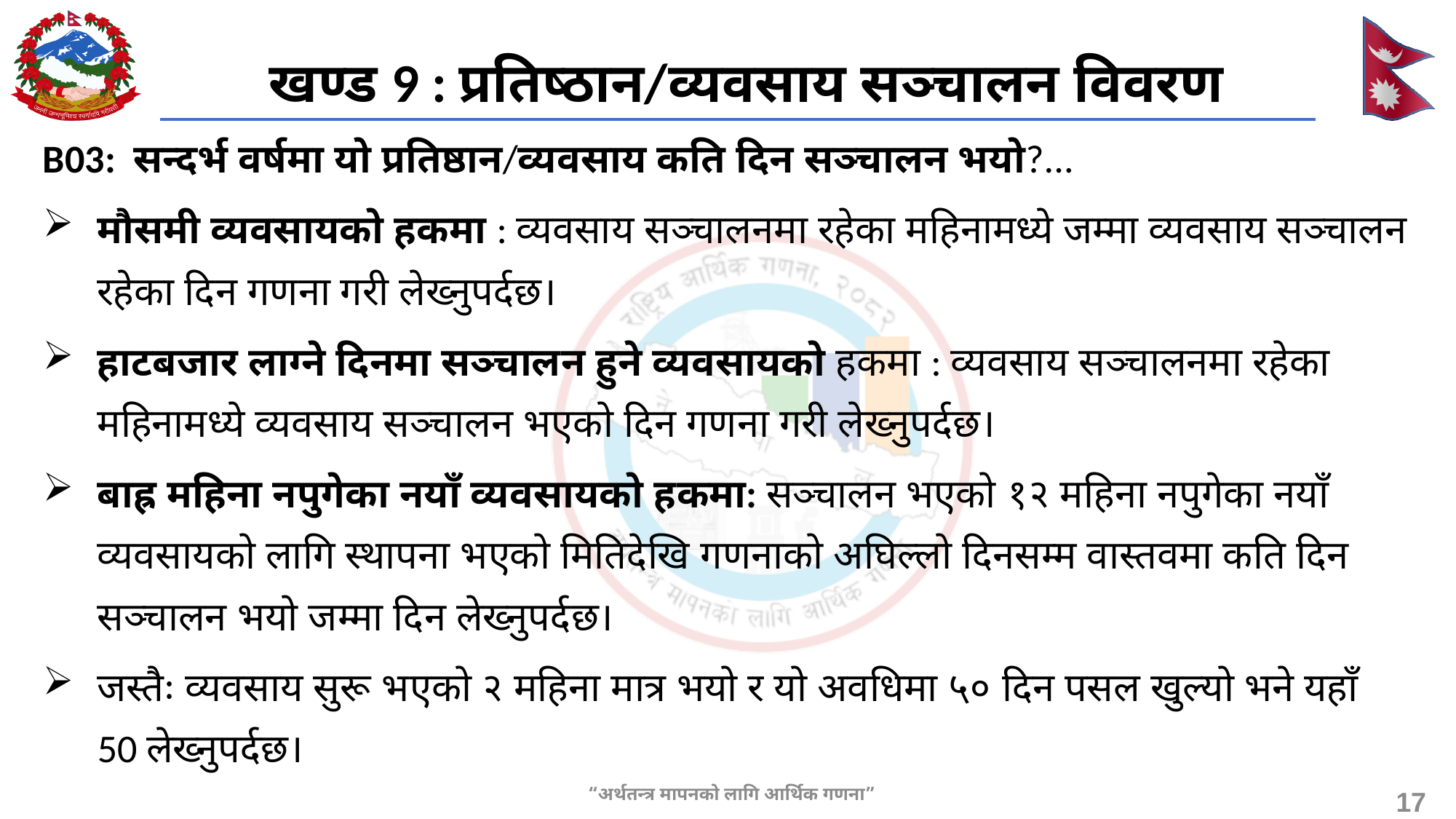

खण्ड 9 : प्रतिष्ठान/व्यवसाय सञ्चालन विवरण
B03:  सन्दर्भ वर्षमा यो प्रतिष्ठान/व्यवसाय कति दिन सञ्चालन भयो?...
मौसमी व्यवसायको हकमा : व्यवसाय सञ्चालनमा रहेका महिनामध्ये जम्मा व्यवसाय सञ्चालन रहेका दिन गणना गरी लेख्नुपर्दछ।
हाटबजार लाग्ने दिनमा सञ्चालन हुने व्यवसायको हकमा : व्यवसाय सञ्चालनमा रहेका महिनामध्ये व्यवसाय सञ्चालन भएको दिन गणना गरी लेख्नुपर्दछ।
बाह्र महिना नपुगेका नयाँ व्यवसायको हकमा: सञ्चालन भएको १२ महिना नपुगेका नयाँ व्यवसायको लागि स्थापना भएको मितिदेखि गणनाको अघिल्लो दिनसम्म वास्तवमा कति दिन सञ्चालन भयो जम्मा दिन लेख्नुपर्दछ।
जस्तैः व्यवसाय सुरू भएको २ महिना मात्र भयो र यो अवधिमा ५० दिन पसल खुल्यो भने यहाँ 50 लेख्नुपर्दछ।

17
“अर्थतन्त्र मापनको लागि आर्थिक गणना”